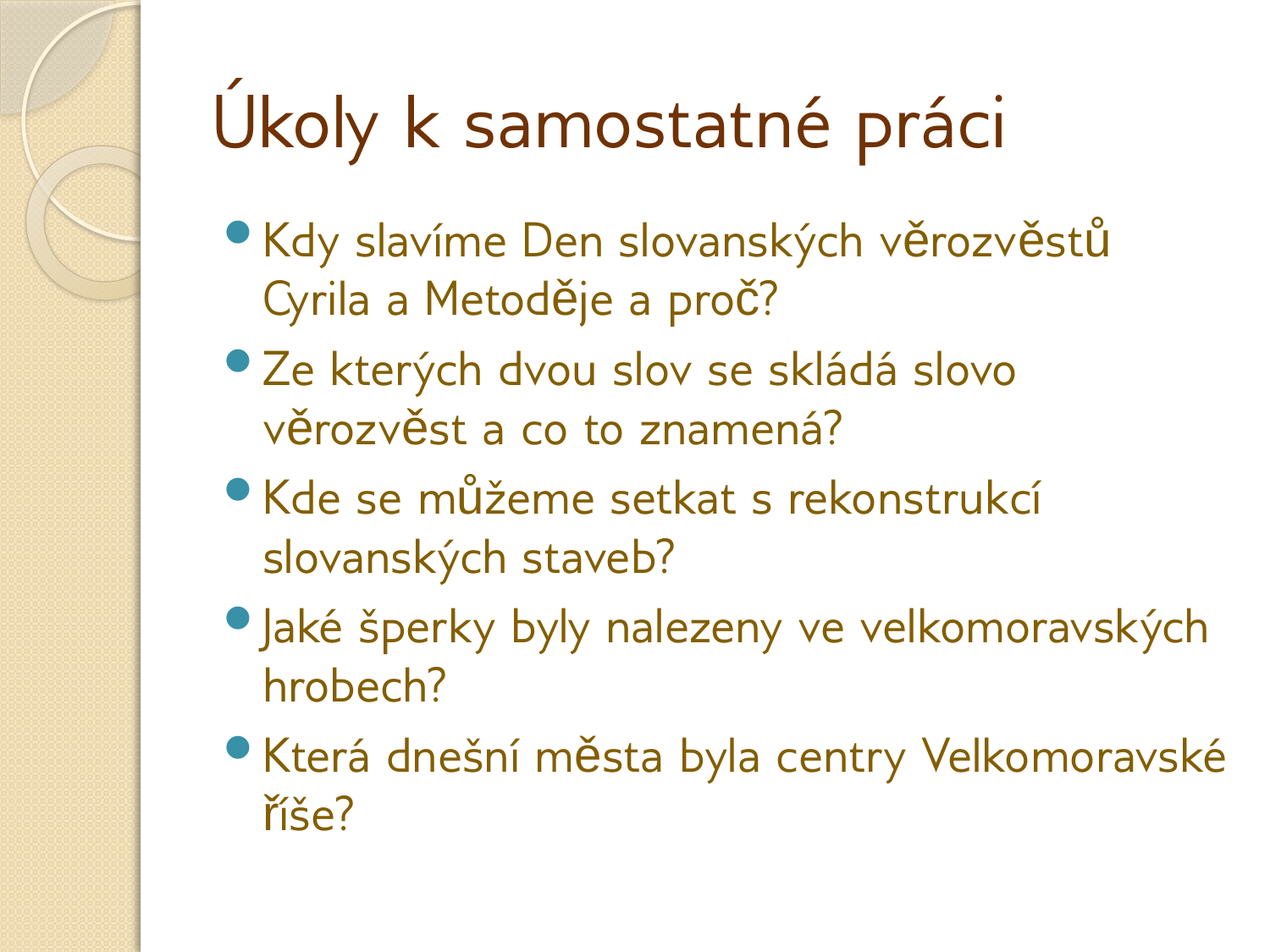

# Úkoly k samostatné práci
Kdy slavíme Den slovanských věrozvěstů Cyrila a Metoděje a proč?
Ze kterých dvou slov se skládá slovo věrozvěst a co to znamená?
Kde se můžeme setkat s rekonstrukcí slovanských staveb?
Jaké šperky byly nalezeny ve velkomoravských hrobech?
Která dnešní města byla centry Velkomoravské říše?